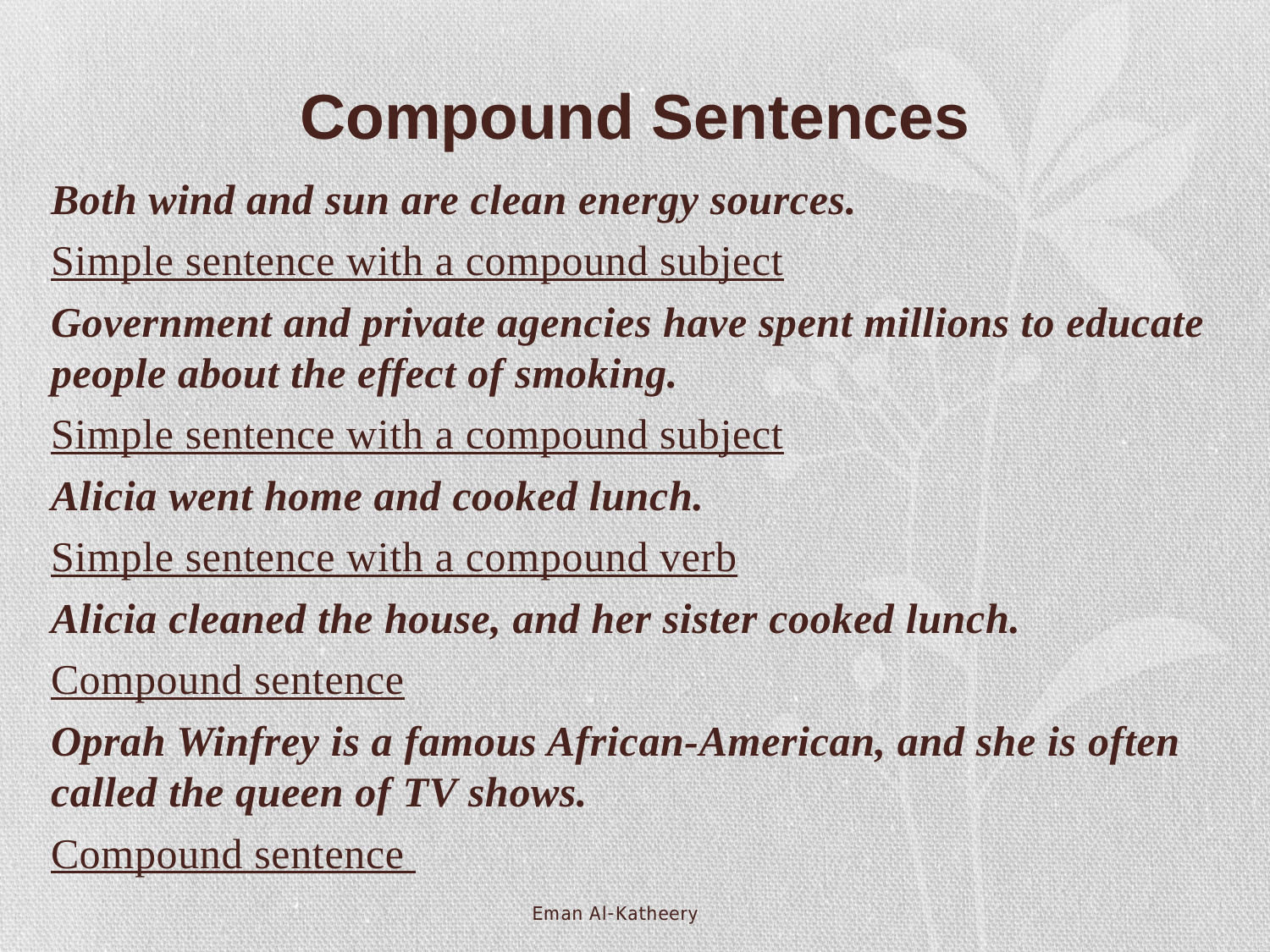

# Compound Sentences
Both wind and sun are clean energy sources.
Simple sentence with a compound subject
Government and private agencies have spent millions to educate people about the effect of smoking.
Simple sentence with a compound subject
Alicia went home and cooked lunch.
Simple sentence with a compound verb
Alicia cleaned the house, and her sister cooked lunch.
Compound sentence
Oprah Winfrey is a famous African-American, and she is often called the queen of TV shows.
Compound sentence
Eman Al-Katheery